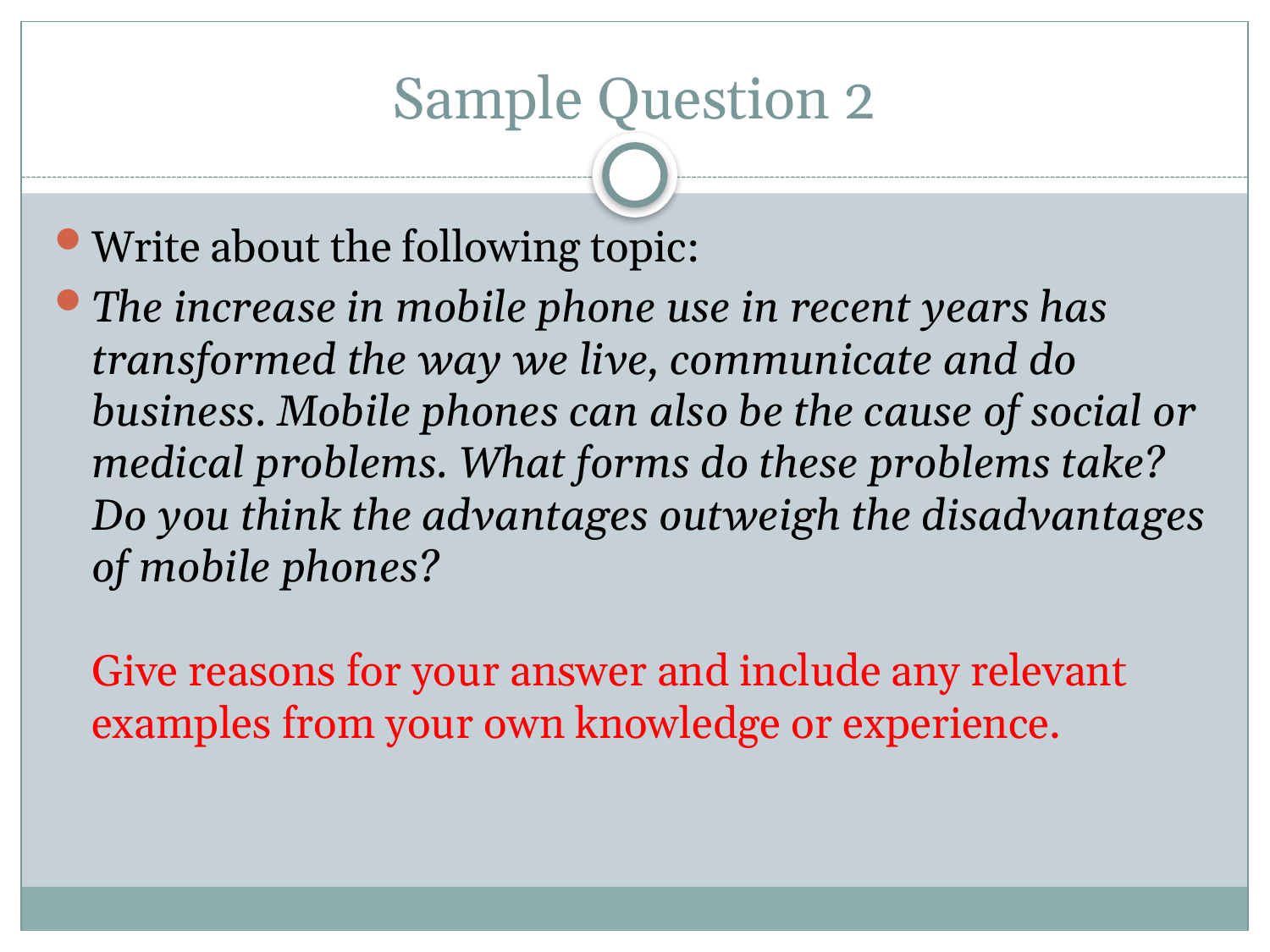

# Sample Question 2
Write about the following topic:
The increase in mobile phone use in recent years has transformed the way we live, communicate and do business. Mobile phones can also be the cause of social or medical problems. What forms do these problems take?
Do you think the advantages outweigh the disadvantages of mobile phones?
Give reasons for your answer and include any relevant examples from your own knowledge or experience.